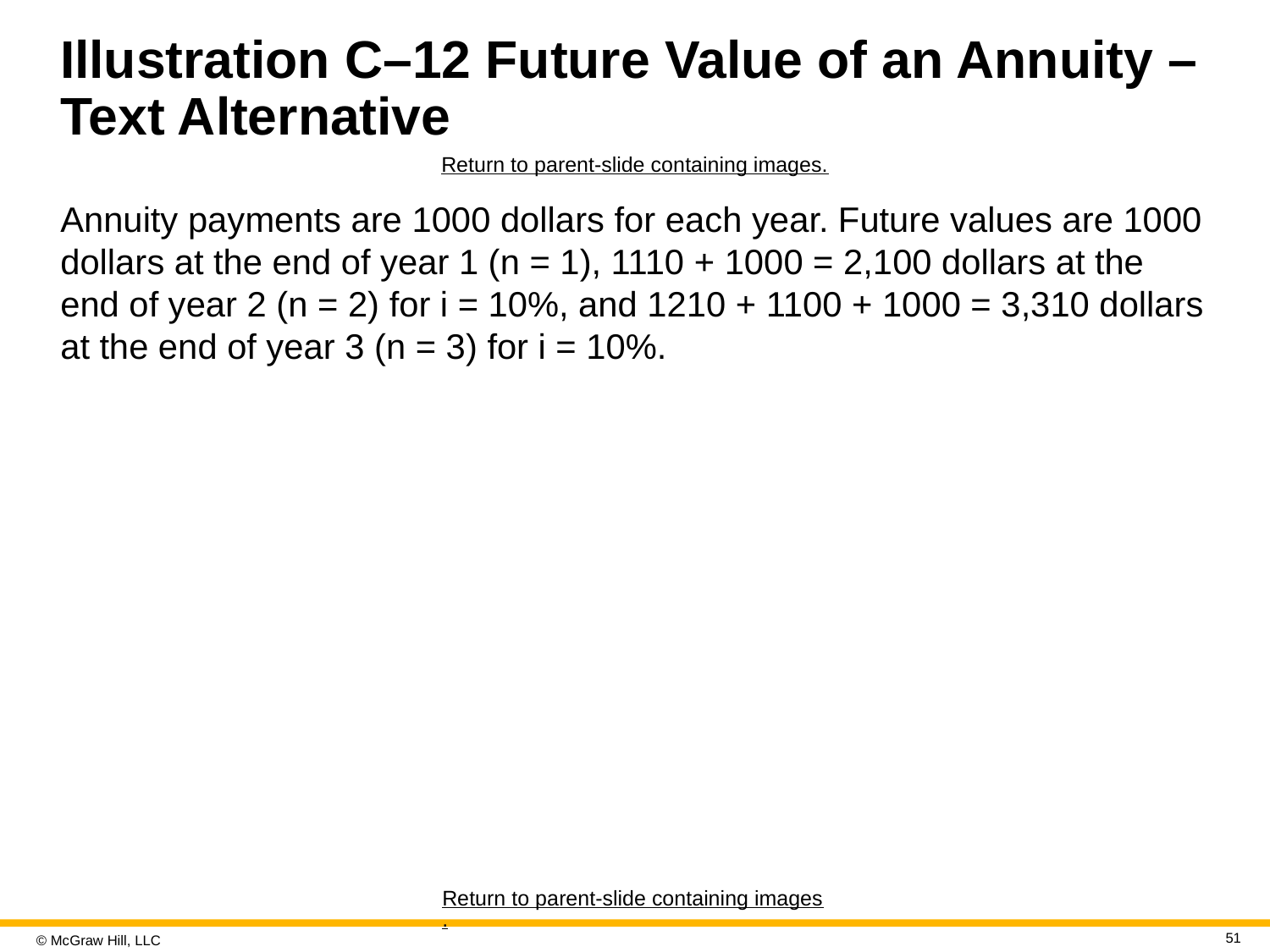

# Illustration C–12 Future Value of an Annuity – Text Alternative
Return to parent-slide containing images.
Annuity payments are 1000 dollars for each year. Future values are 1000 dollars at the end of year 1 (n = 1), 1110 + 1000 = 2,100 dollars at the end of year 2 (n = 2) for i = 10%, and 1210 + 1100 + 1000 = 3,310 dollars at the end of year 3 (n = 3) for i = 10%.
Return to parent-slide containing images.
51